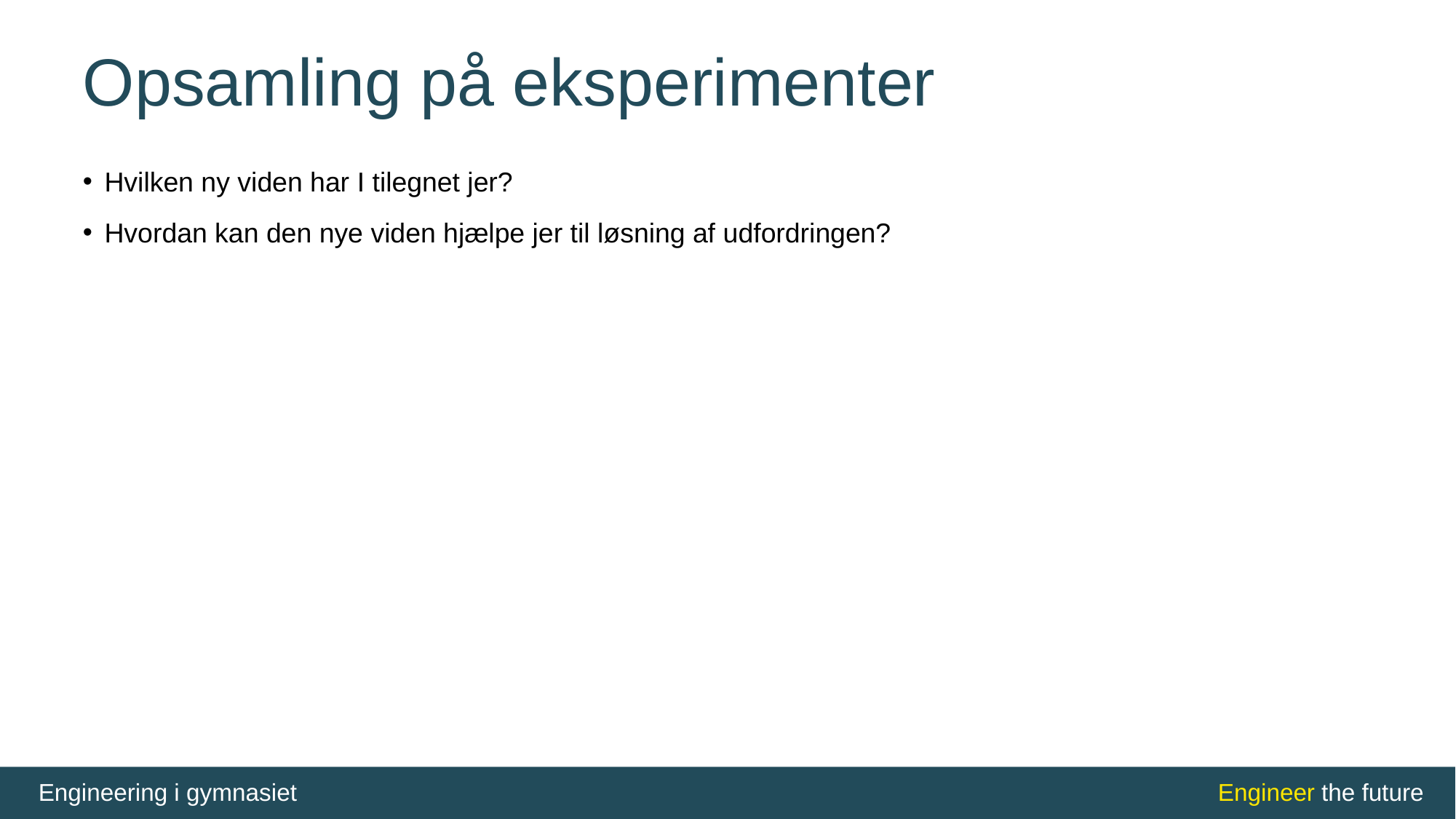

# Opsamling på eksperimenter
Hvilken ny viden har I tilegnet jer?
Hvordan kan den nye viden hjælpe jer til løsning af udfordringen?